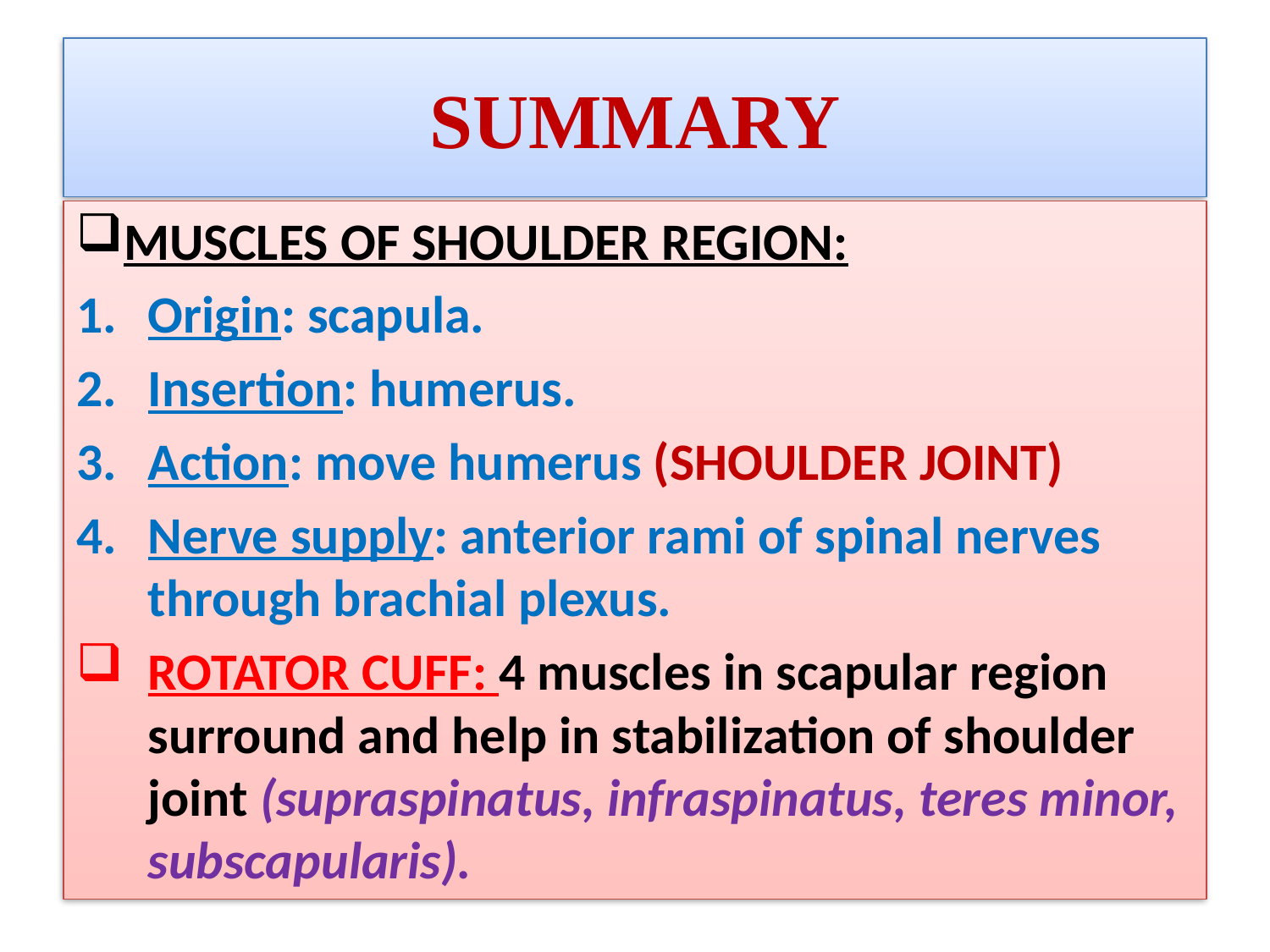

# SUMMARY
MUSCLES OF SHOULDER REGION:
Origin: scapula.
Insertion: humerus.
Action: move humerus (SHOULDER JOINT)
Nerve supply: anterior rami of spinal nerves through brachial plexus.
ROTATOR CUFF: 4 muscles in scapular region surround and help in stabilization of shoulder joint (supraspinatus, infraspinatus, teres minor, subscapularis).